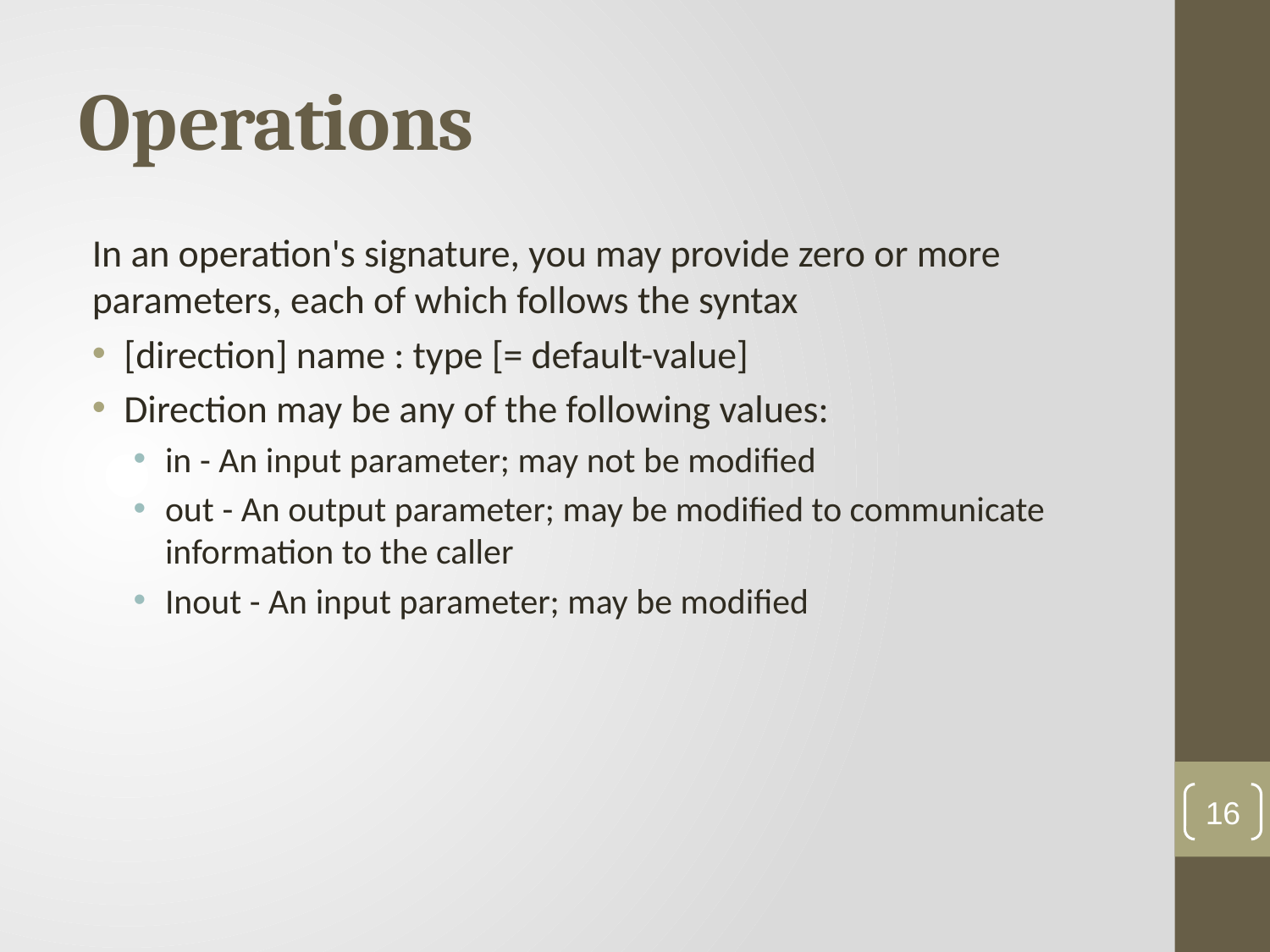

# Operations
In an operation's signature, you may provide zero or more parameters, each of which follows the syntax
[direction] name : type [= default-value]
Direction may be any of the following values:
in - An input parameter; may not be modified
out - An output parameter; may be modified to communicate information to the caller
Inout - An input parameter; may be modified
16